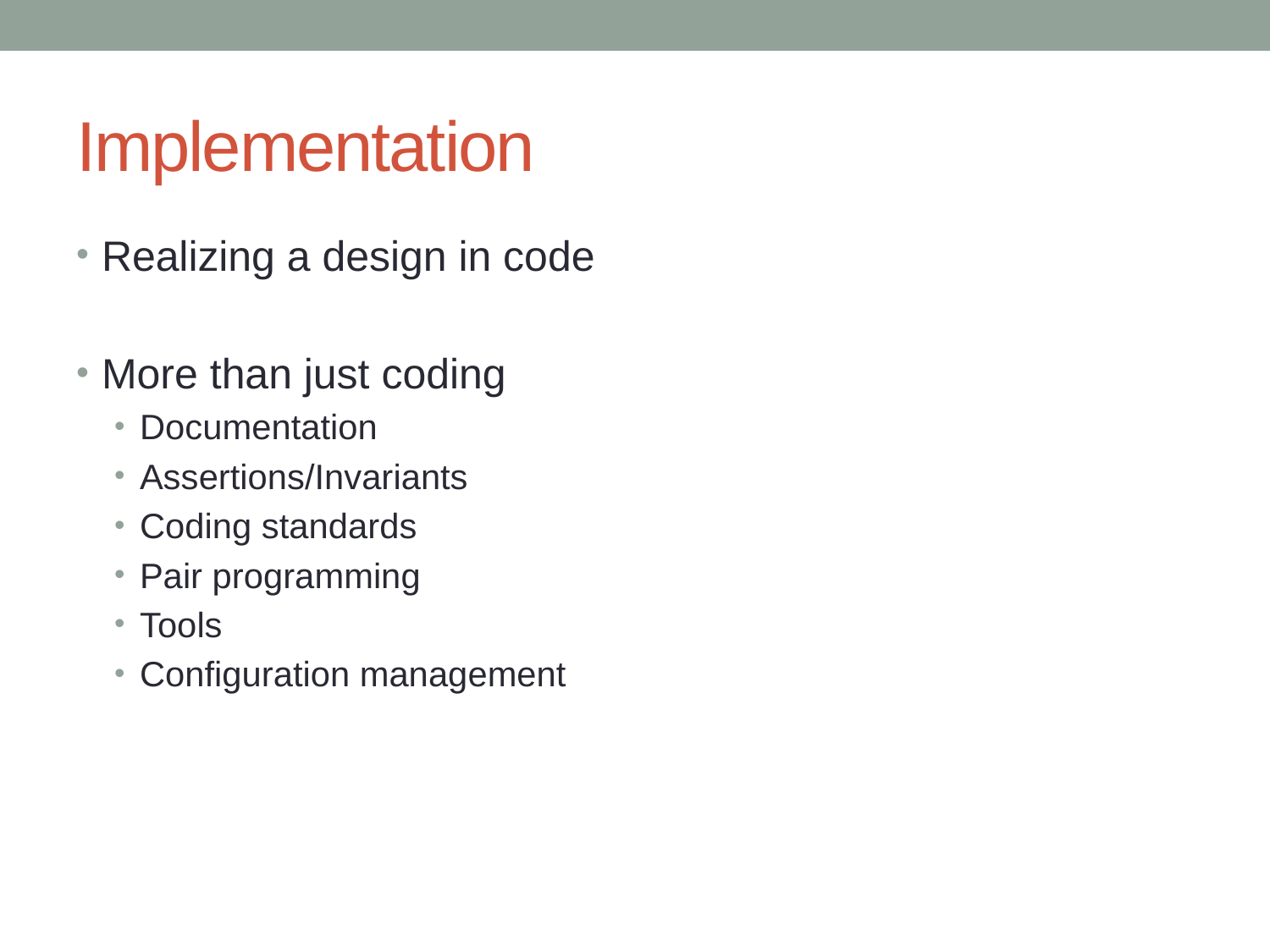

# Implementation
Realizing a design in code

More than just coding
Documentation
Assertions/Invariants
Coding standards
Pair programming
Tools
Configuration management